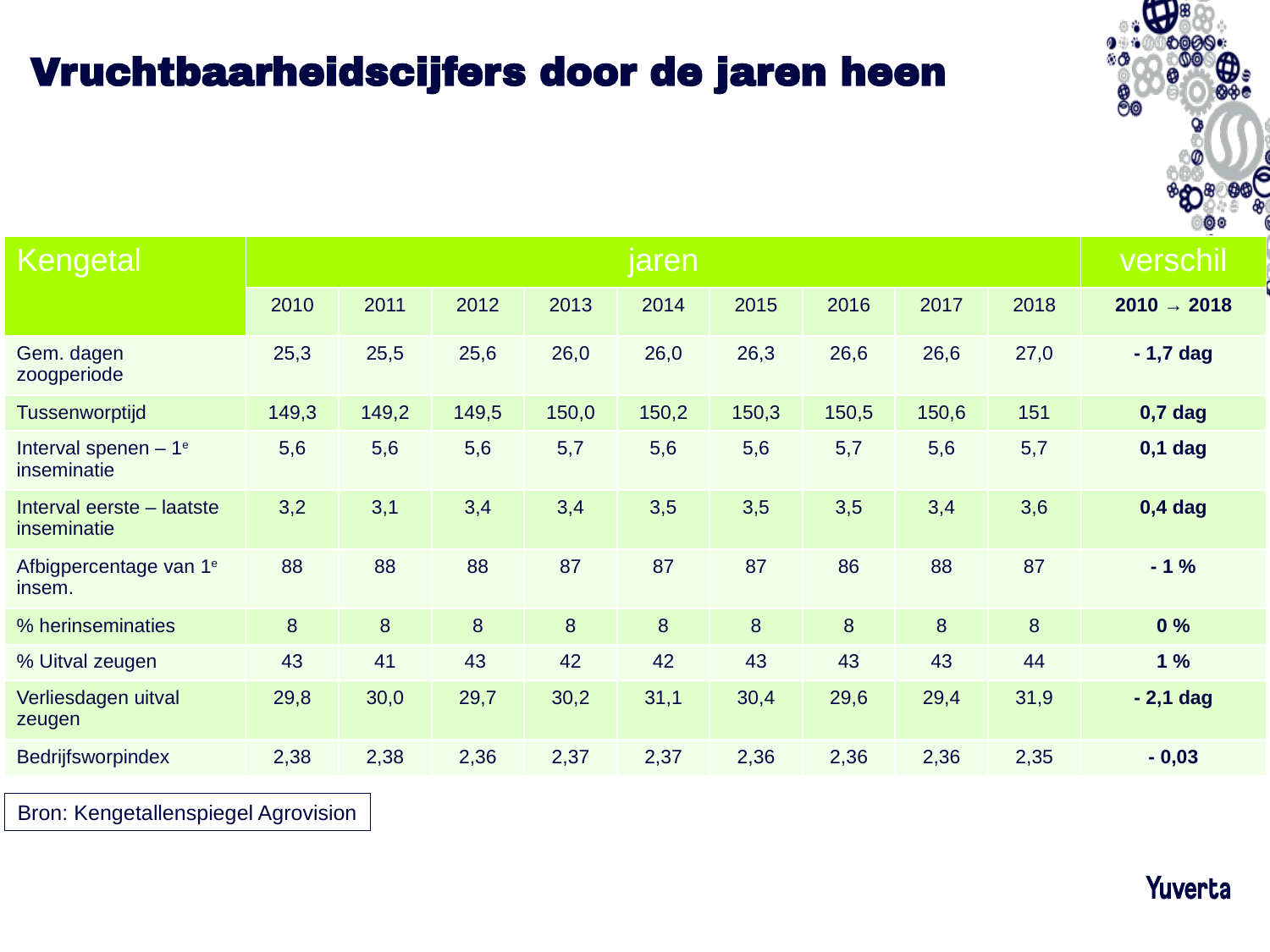

# Vruchtbaarheidscijfers door de jaren heen
| Kengetal | jaren |  |  |  |  |  |  |  |  | verschil |
| --- | --- | --- | --- | --- | --- | --- | --- | --- | --- | --- |
|  | 2010 | 2011 | 2012 | 2013 | 2014 | 2015 | 2016 | 2017 | 2018 | 2010 → 2018 |
| Gem. dagen zoogperiode | 25,3 | 25,5 | 25,6 | 26,0 | 26,0 | 26,3 | 26,6 | 26,6 | 27,0 | - 1,7 dag |
| Tussenworptijd | 149,3 | 149,2 | 149,5 | 150,0 | 150,2 | 150,3 | 150,5 | 150,6 | 151 | 0,7 dag |
| Interval spenen – 1e inseminatie | 5,6 | 5,6 | 5,6 | 5,7 | 5,6 | 5,6 | 5,7 | 5,6 | 5,7 | 0,1 dag |
| Interval eerste – laatste inseminatie | 3,2 | 3,1 | 3,4 | 3,4 | 3,5 | 3,5 | 3,5 | 3,4 | 3,6 | 0,4 dag |
| Afbigpercentage van 1e insem. | 88 | 88 | 88 | 87 | 87 | 87 | 86 | 88 | 87 | - 1 % |
| % herinseminaties | 8 | 8 | 8 | 8 | 8 | 8 | 8 | 8 | 8 | 0 % |
| % Uitval zeugen | 43 | 41 | 43 | 42 | 42 | 43 | 43 | 43 | 44 | 1 % |
| Verliesdagen uitval zeugen | 29,8 | 30,0 | 29,7 | 30,2 | 31,1 | 30,4 | 29,6 | 29,4 | 31,9 | - 2,1 dag |
| Bedrijfsworpindex | 2,38 | 2,38 | 2,36 | 2,37 | 2,37 | 2,36 | 2,36 | 2,36 | 2,35 | - 0,03 |
Bron: Kengetallenspiegel Agrovision